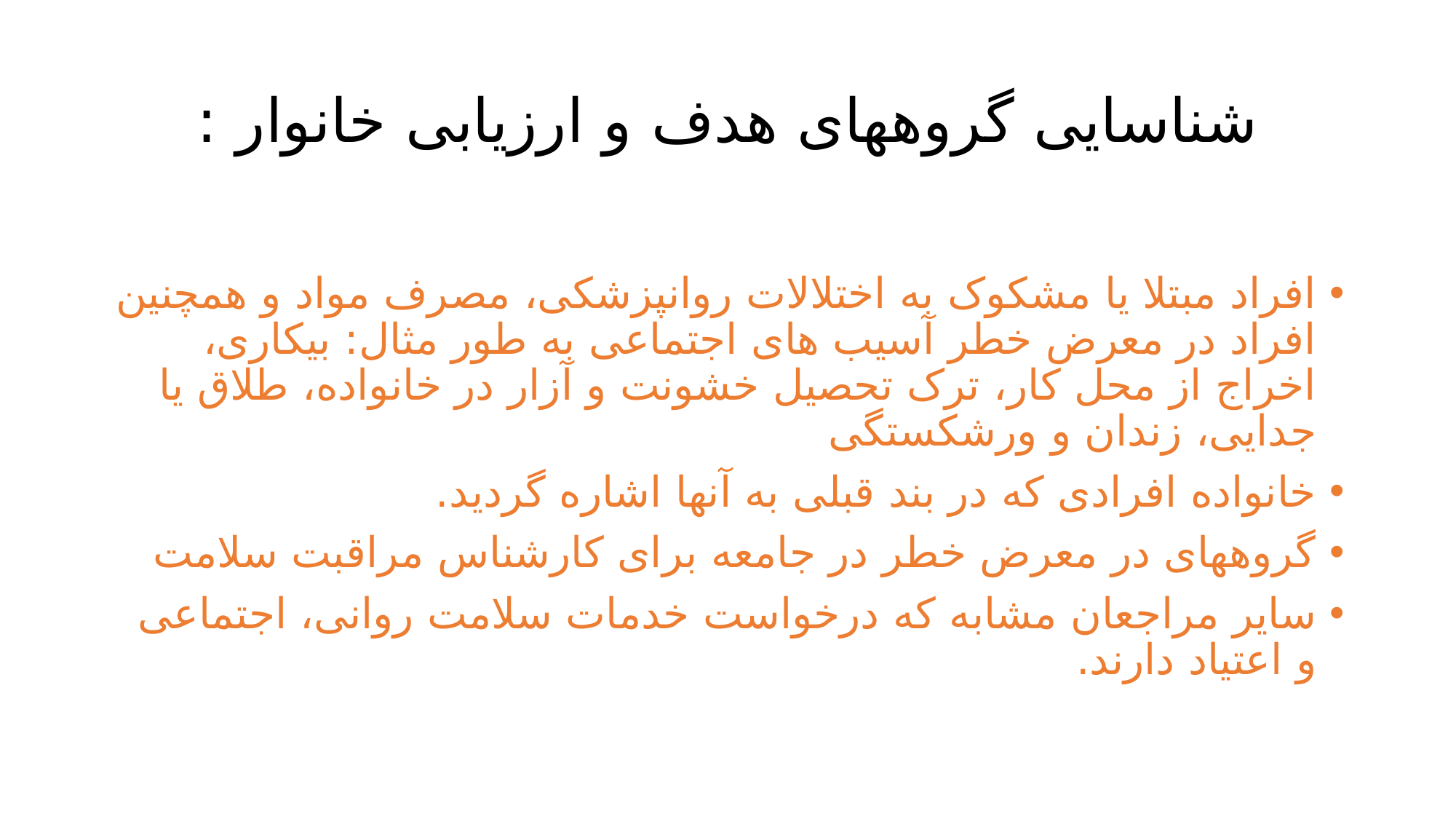

# شناسایی گروههای هدف و ارزیابی خانوار :
افراد مبتلا یا مشکوک به اختلالات روانپزشکی، مصرف مواد و همچنین افراد در معرض خطر آسیب های اجتماعی به طور مثال: بیکاری، اخراج از محل کار، ترک تحصیل خشونت و آزار در خانواده، طلاق یا جدایی، زندان و ورشکستگی
خانواده افرادی که در بند قبلی به آنها اشاره گردید.
گروههای در معرض خطر در جامعه برای کارشناس مراقبت سلامت
سایر مراجعان مشابه که درخواست خدمات سلامت روانی، اجتماعی و اعتیاد دارند.